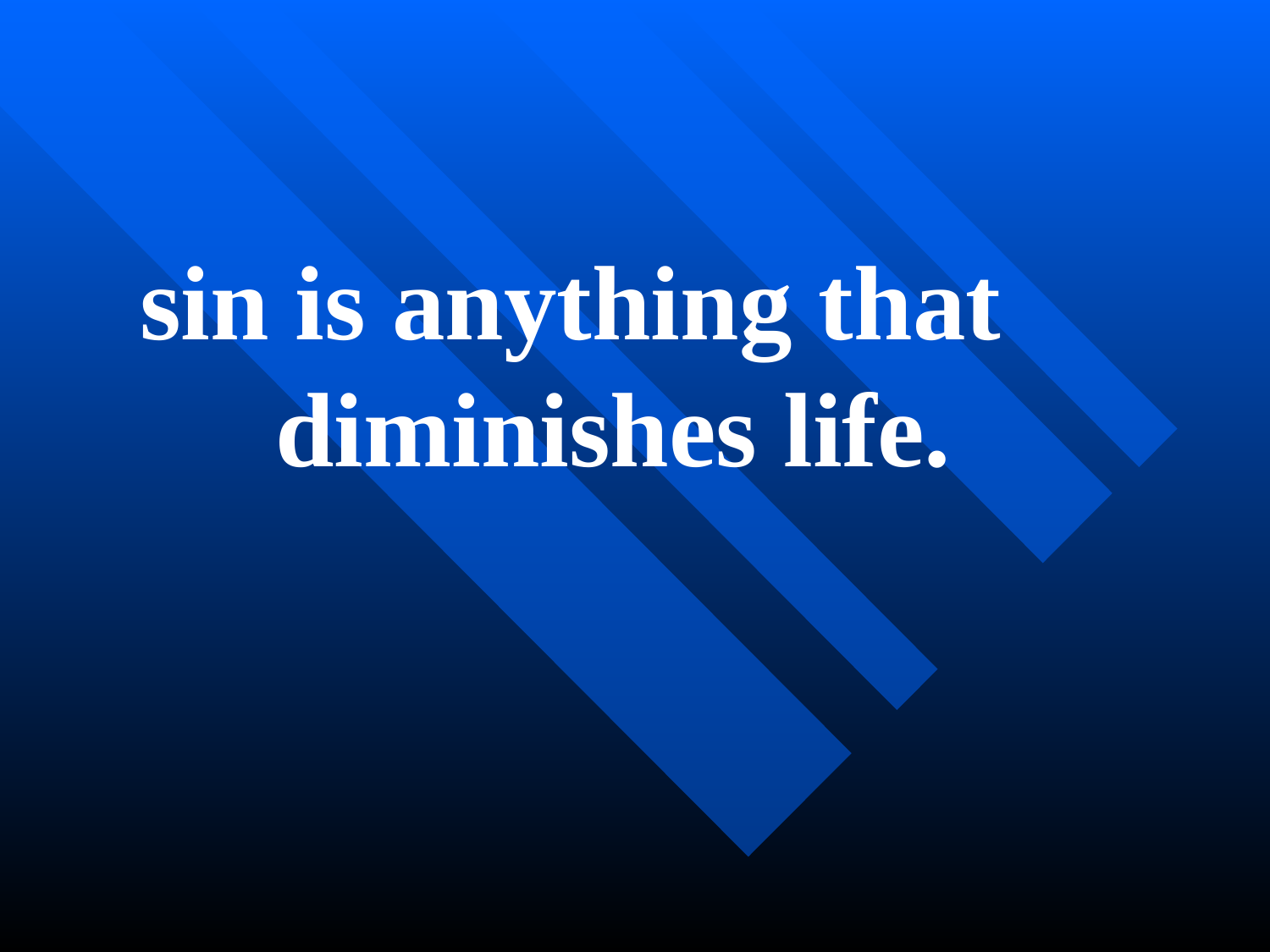

#
  sin is anything that             diminishes life.